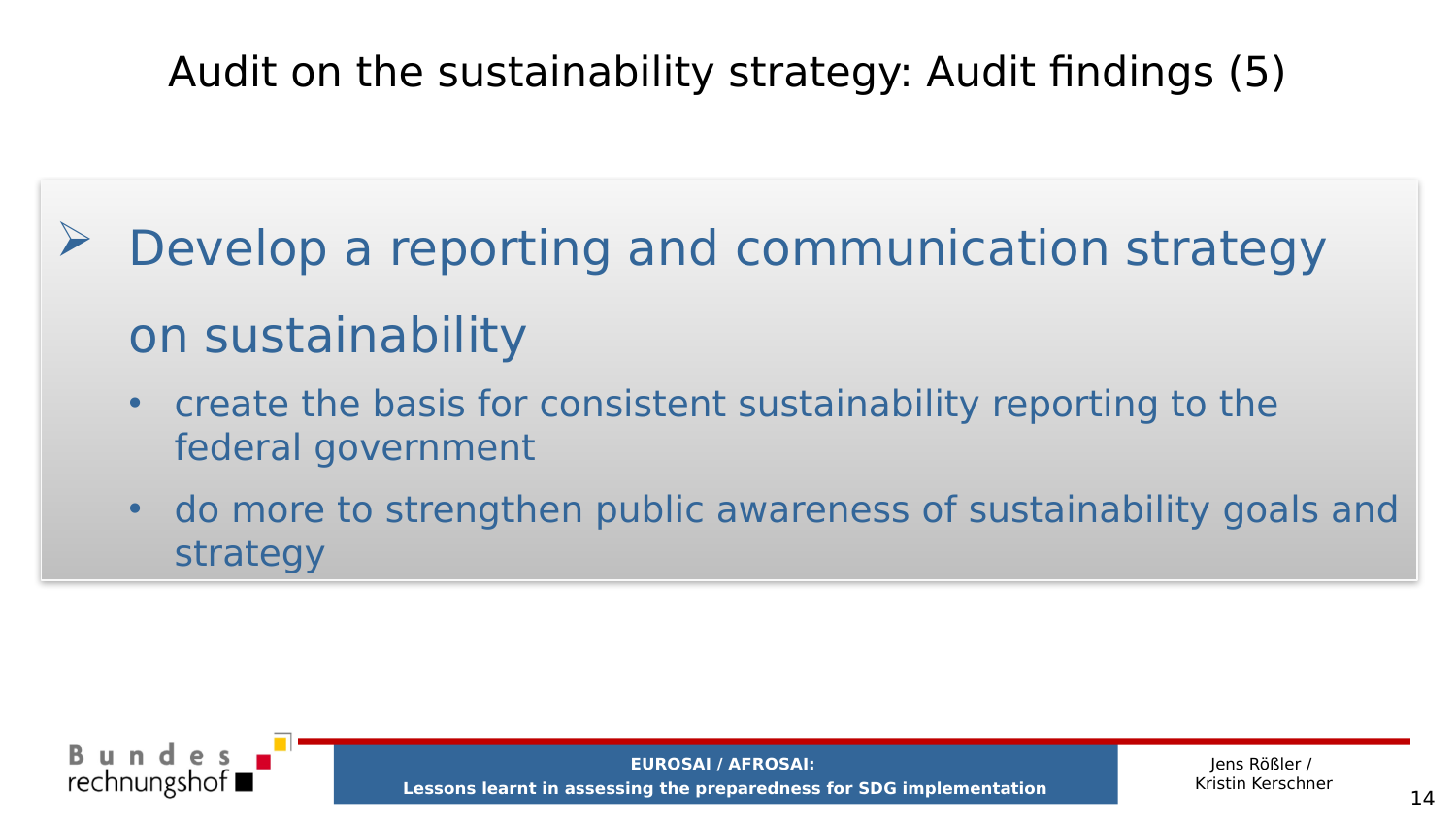

# Audit on the sustainability strategy: Audit findings (5)
Develop a reporting and communication strategy on sustainability
create the basis for consistent sustainability reporting to the federal government
do more to strengthen public awareness of sustainability goals and strategy
Jens Rößler /
Kristin Kerschner